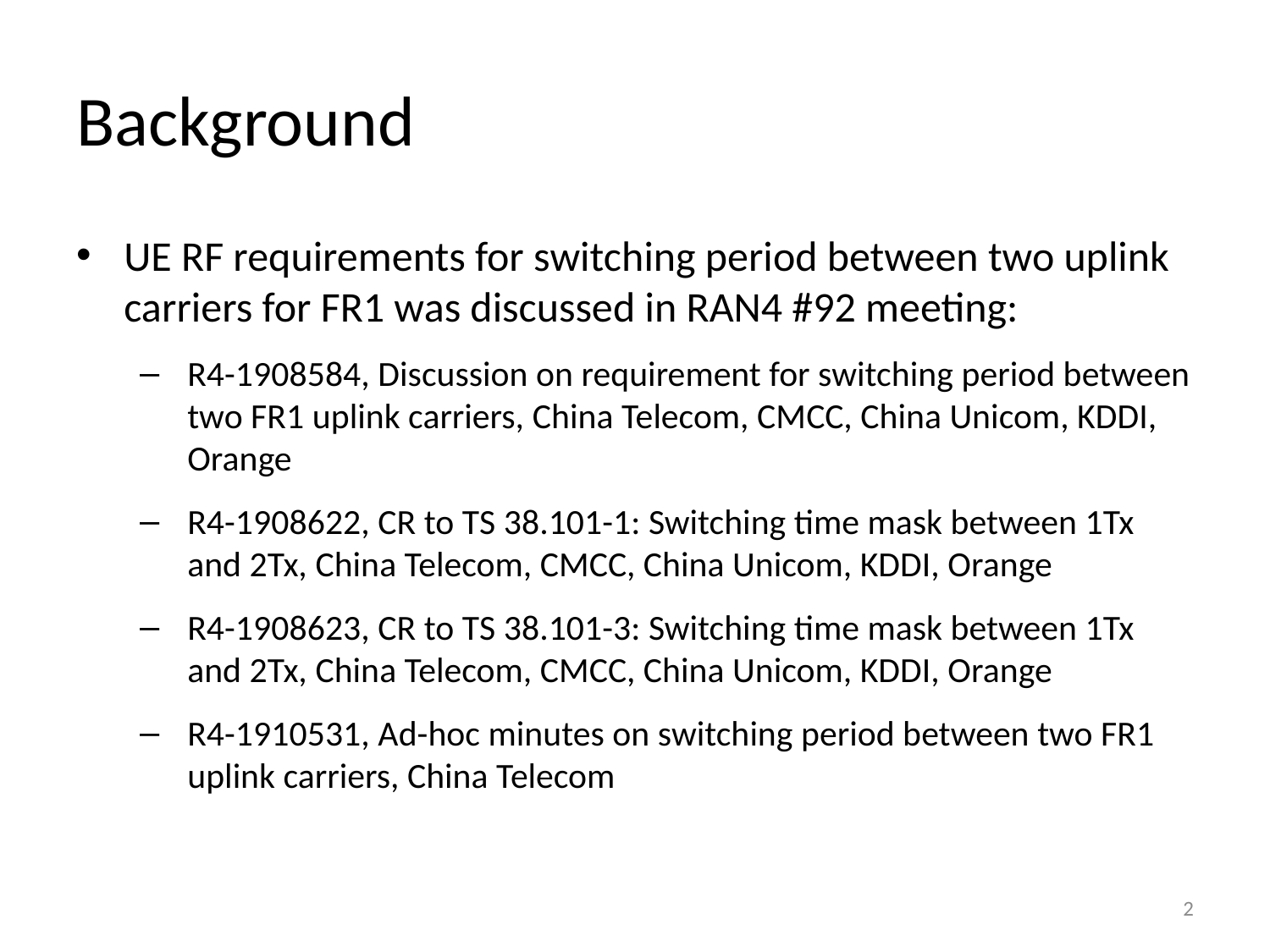

# Background
UE RF requirements for switching period between two uplink carriers for FR1 was discussed in RAN4 #92 meeting:
R4-1908584, Discussion on requirement for switching period between two FR1 uplink carriers, China Telecom, CMCC, China Unicom, KDDI, Orange
R4-1908622, CR to TS 38.101-1: Switching time mask between 1Tx and 2Tx, China Telecom, CMCC, China Unicom, KDDI, Orange
R4-1908623, CR to TS 38.101-3: Switching time mask between 1Tx and 2Tx, China Telecom, CMCC, China Unicom, KDDI, Orange
R4-1910531, Ad-hoc minutes on switching period between two FR1 uplink carriers, China Telecom

2